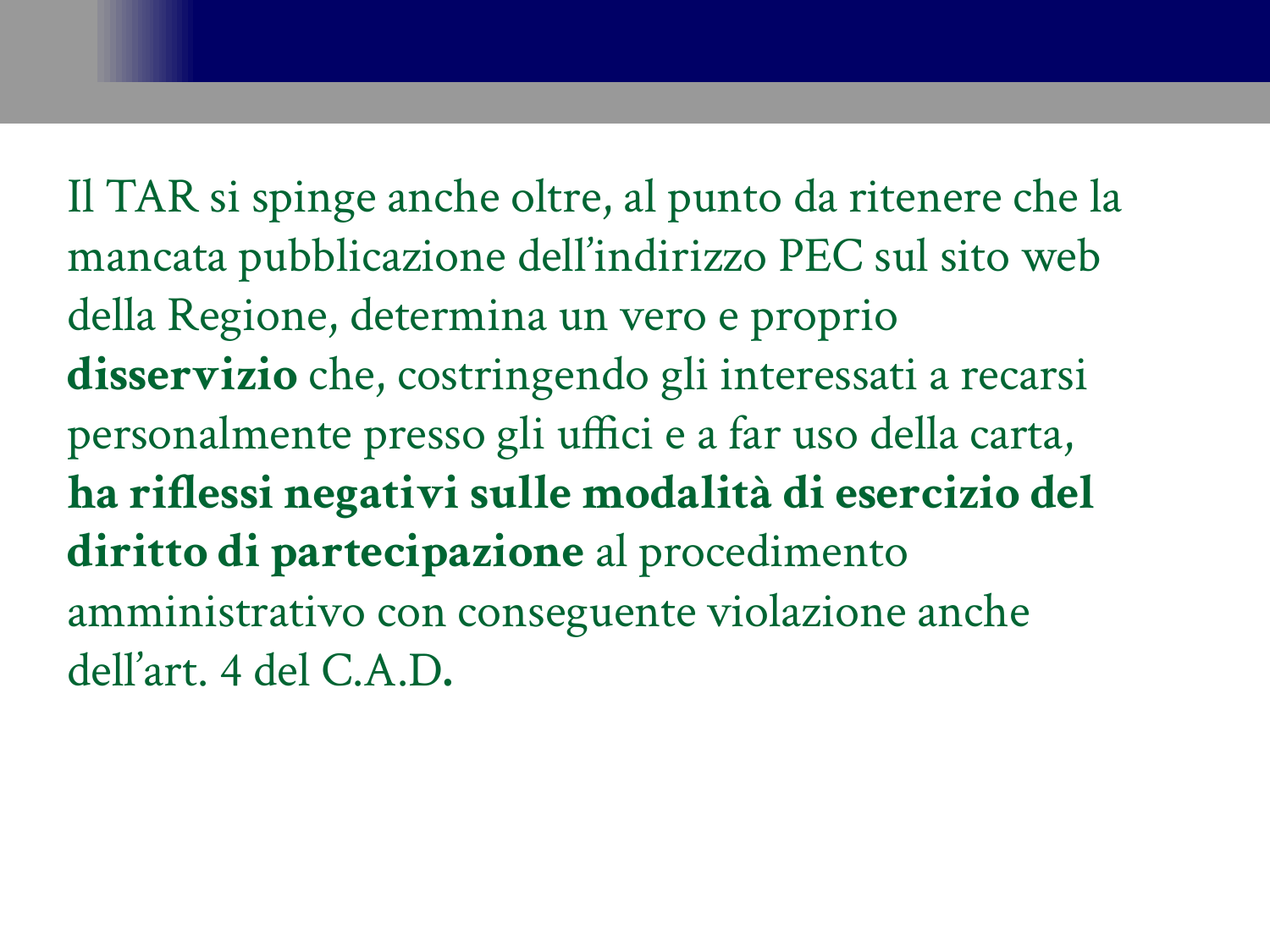

Il TAR si spinge anche oltre, al punto da ritenere che la mancata pubblicazione dell’indirizzo PEC sul sito web della Regione, determina un vero e proprio disservizio che, costringendo gli interessati a recarsi personalmente presso gli uffici e a far uso della carta, ha riflessi negativi sulle modalità di esercizio del diritto di partecipazione al procedimento amministrativo con conseguente violazione anche dell’art. 4 del C.A.D.